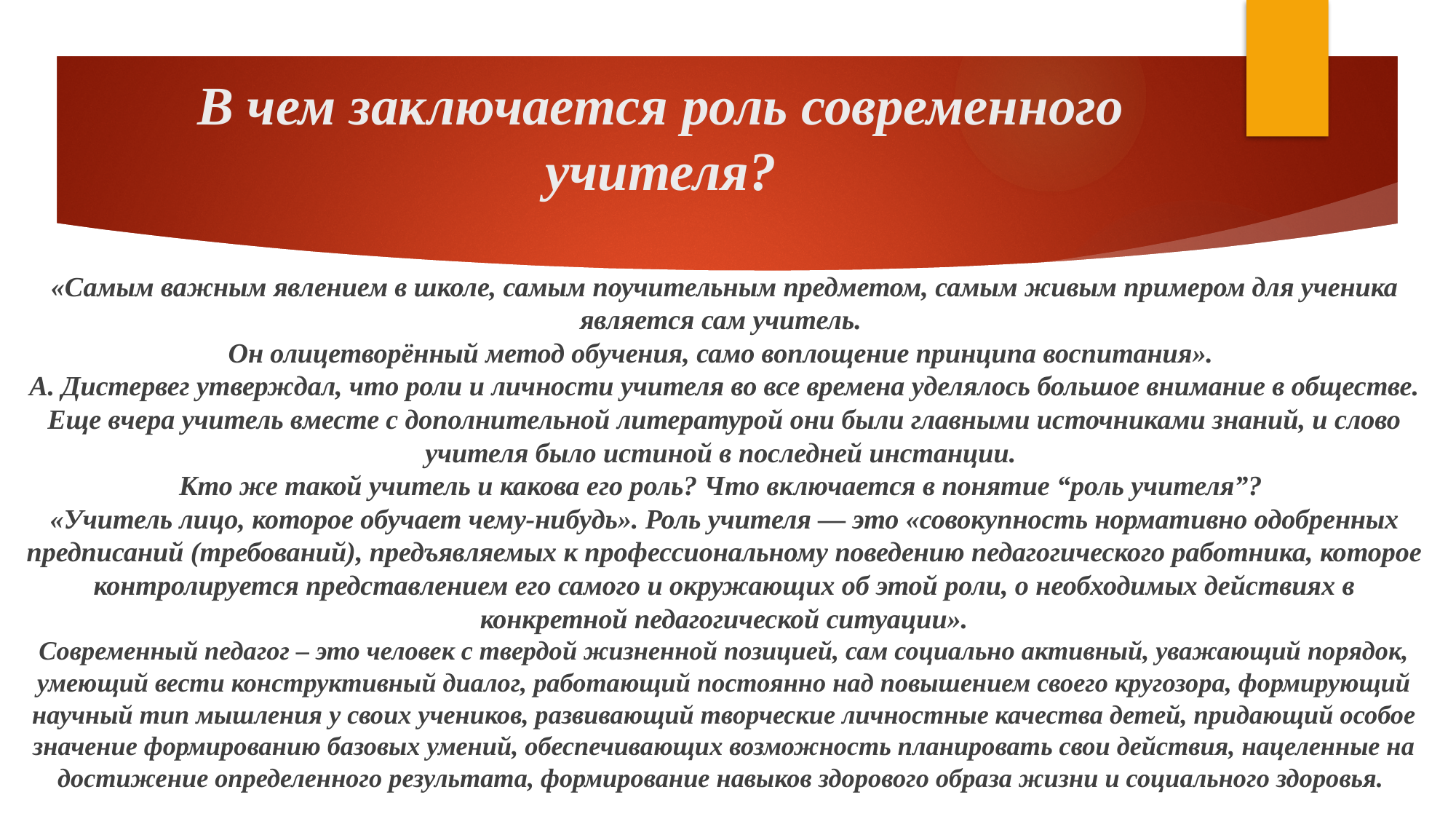

# В чем заключается роль современного учителя?
«Самым важным явлением в школе, самым поучительным предметом, самым живым примером для ученика является сам учитель.
Он олицетворённый метод обучения, само воплощение принципа воспитания».
А. Дистервег утверждал, что роли и личности учителя во все времена уделялось большое внимание в обществе. Еще вчера учитель вместе с дополнительной литературой они были главными источниками знаний, и слово учителя было истиной в последней инстанции.
Кто же такой учитель и какова его роль? Что включается в понятие “роль учителя”?
«Учитель лицо, которое обучает чему-нибудь». Роль учителя — это «совокупность нормативно одобренных предписаний (требований), предъявляемых к профессиональному поведению педагогического работника, которое контролируется представлением его самого и окружающих об этой роли, о необходимых действиях в конкретной педагогической ситуации».
Современный педагог – это человек с твердой жизненной позицией, сам социально активный, уважающий порядок, умеющий вести конструктивный диалог, работающий постоянно над повышением своего кругозора, формирующий научный тип мышления у своих учеников, развивающий творческие личностные качества детей, придающий особое значение формированию базовых умений, обеспечивающих возможность планировать свои действия, нацеленные на достижение определенного результата, формирование навыков здорового образа жизни и социального здоровья.